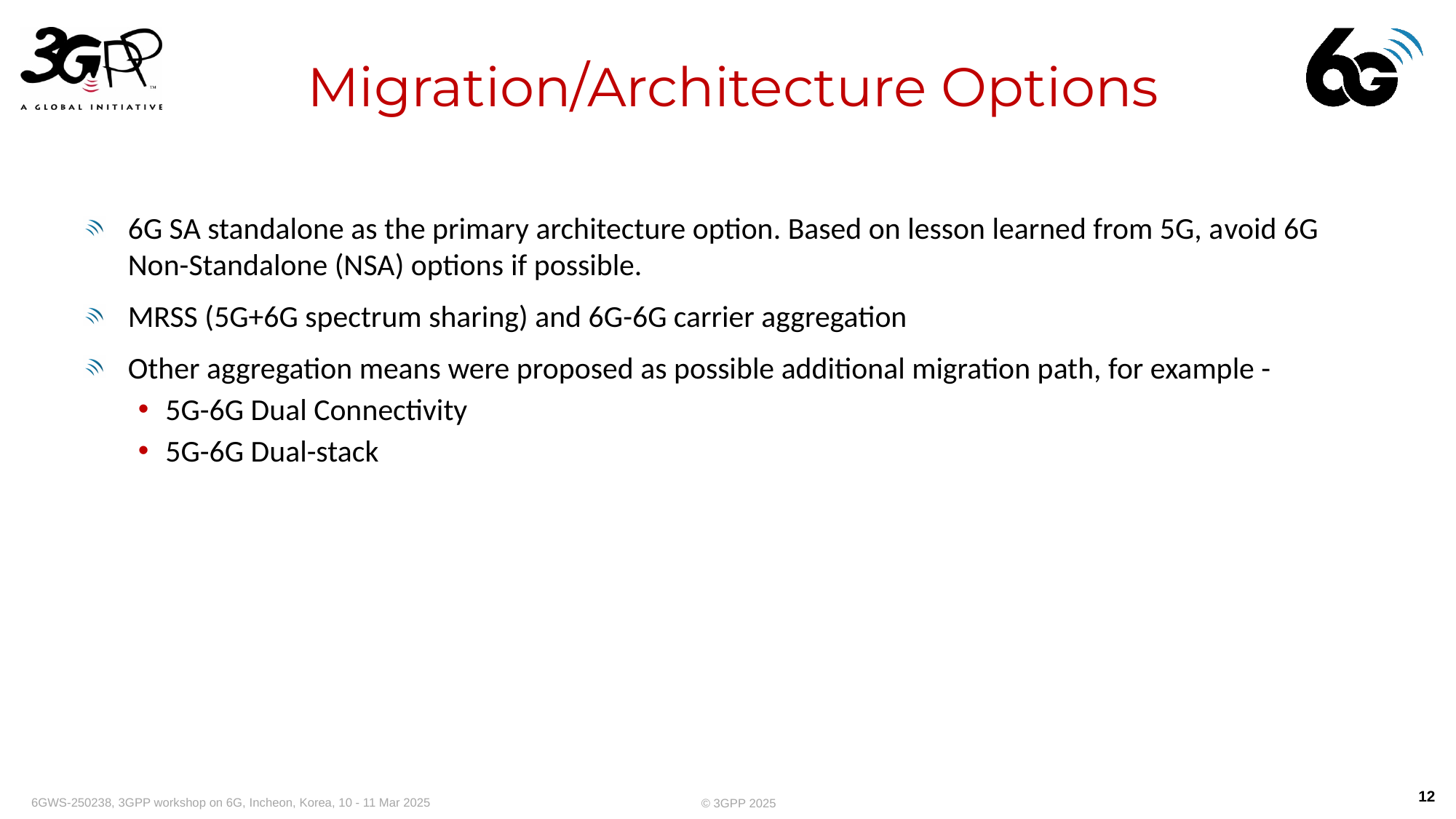

# Migration/Architecture Options
6G SA standalone as the primary architecture option. Based on lesson learned from 5G, avoid 6G Non-Standalone (NSA) options if possible.
MRSS (5G+6G spectrum sharing) and 6G-6G carrier aggregation
Other aggregation means were proposed as possible additional migration path, for example -
5G-6G Dual Connectivity
5G-6G Dual-stack